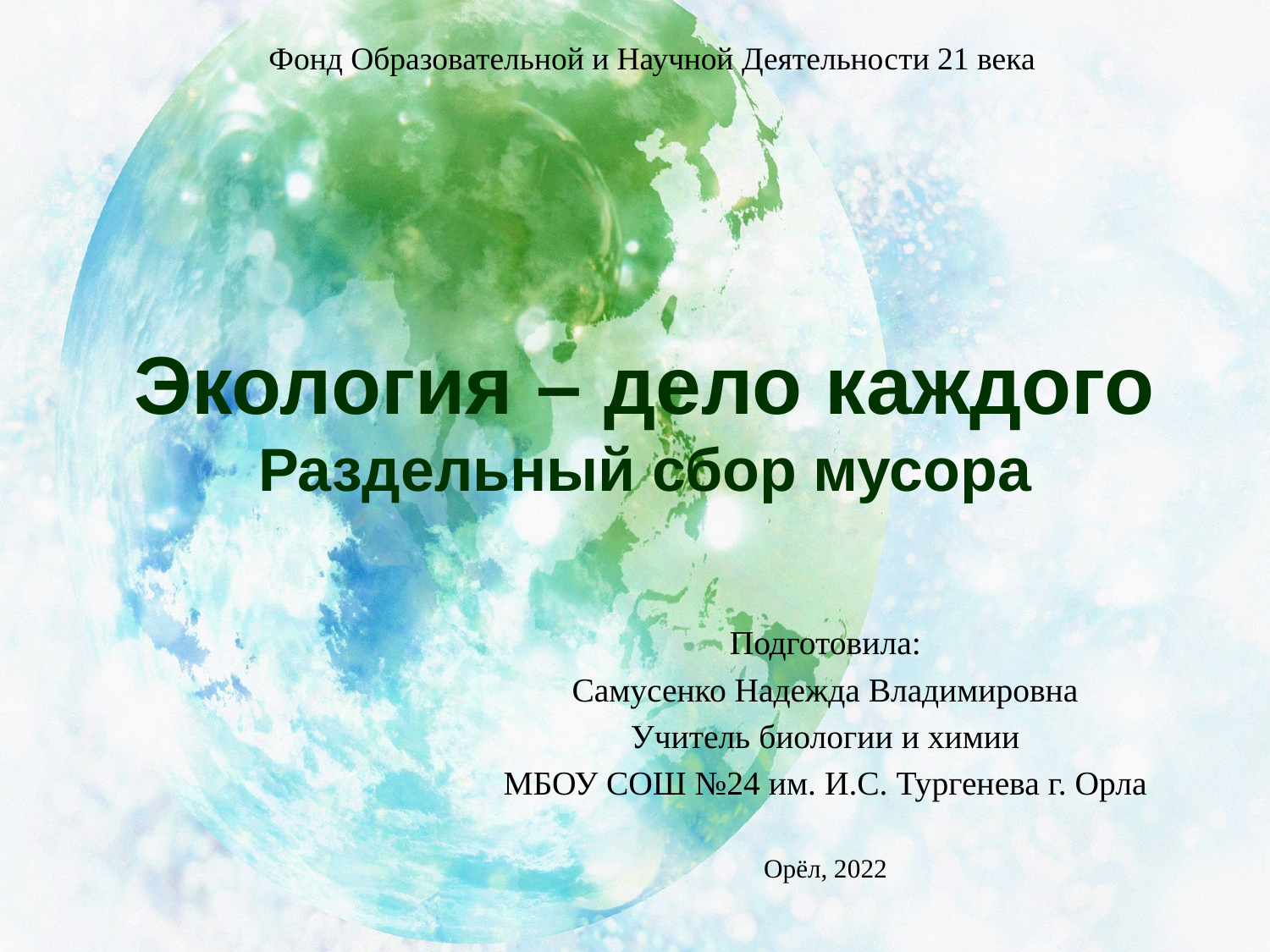

Фонд Образовательной и Научной Деятельности 21 века
# Экология – дело каждого Раздельный сбор мусора
Подготовила:
Самусенко Надежда Владимировна
Учитель биологии и химии
МБОУ СОШ №24 им. И.С. Тургенева г. Орла

Орёл, 2022